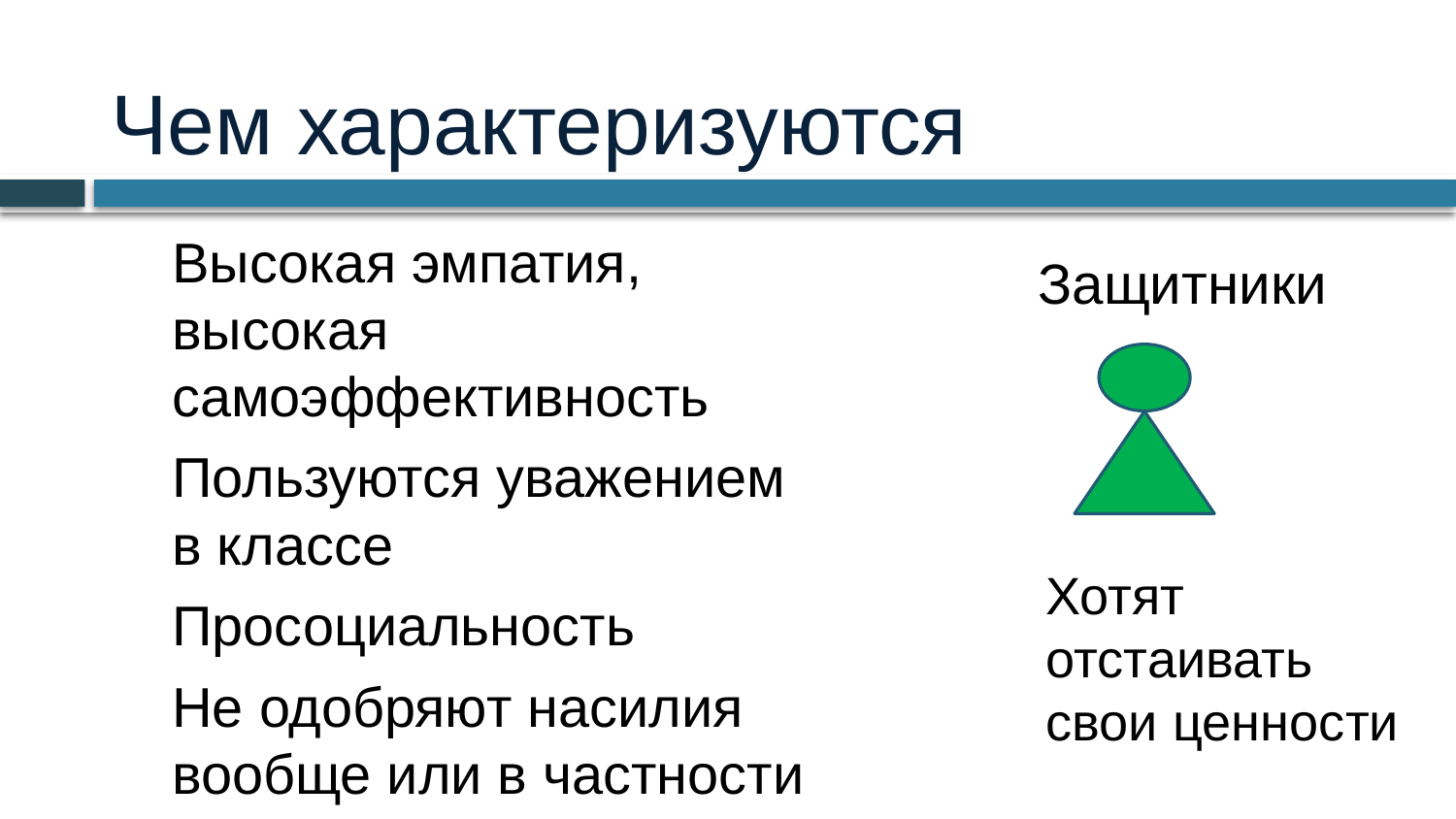

# Чем характеризуются
Высокая эмпатия, высокая самоэффективность
Пользуются уважением в классе
Просоциальность
Не одобряют насилия вообще или в частности

Защитники

Хотят отстаивать
свои ценности